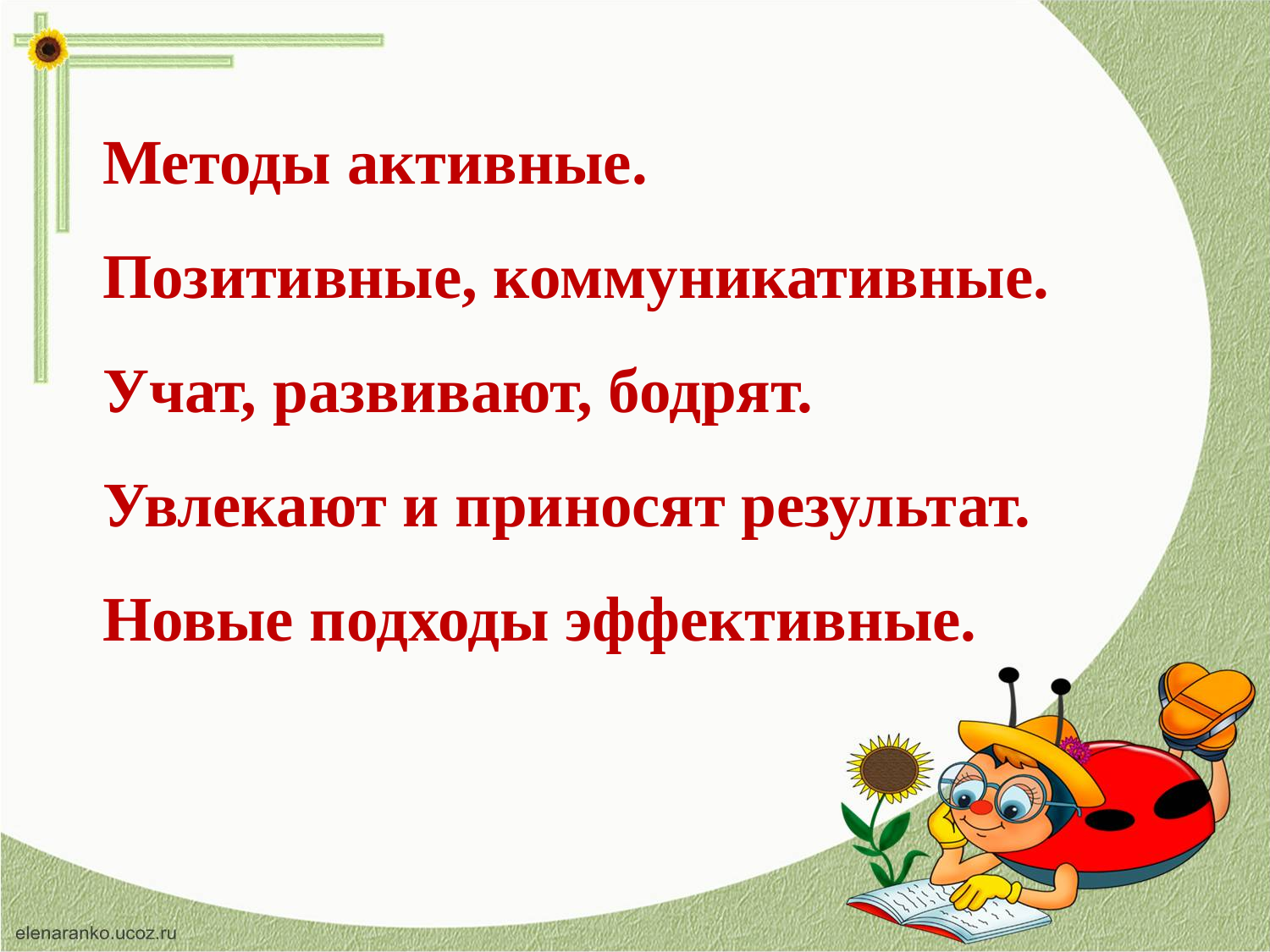

Методы активные.
Позитивные, коммуникативные.
Учат, развивают, бодрят.
Увлекают и приносят результат.
Новые подходы эффективные.